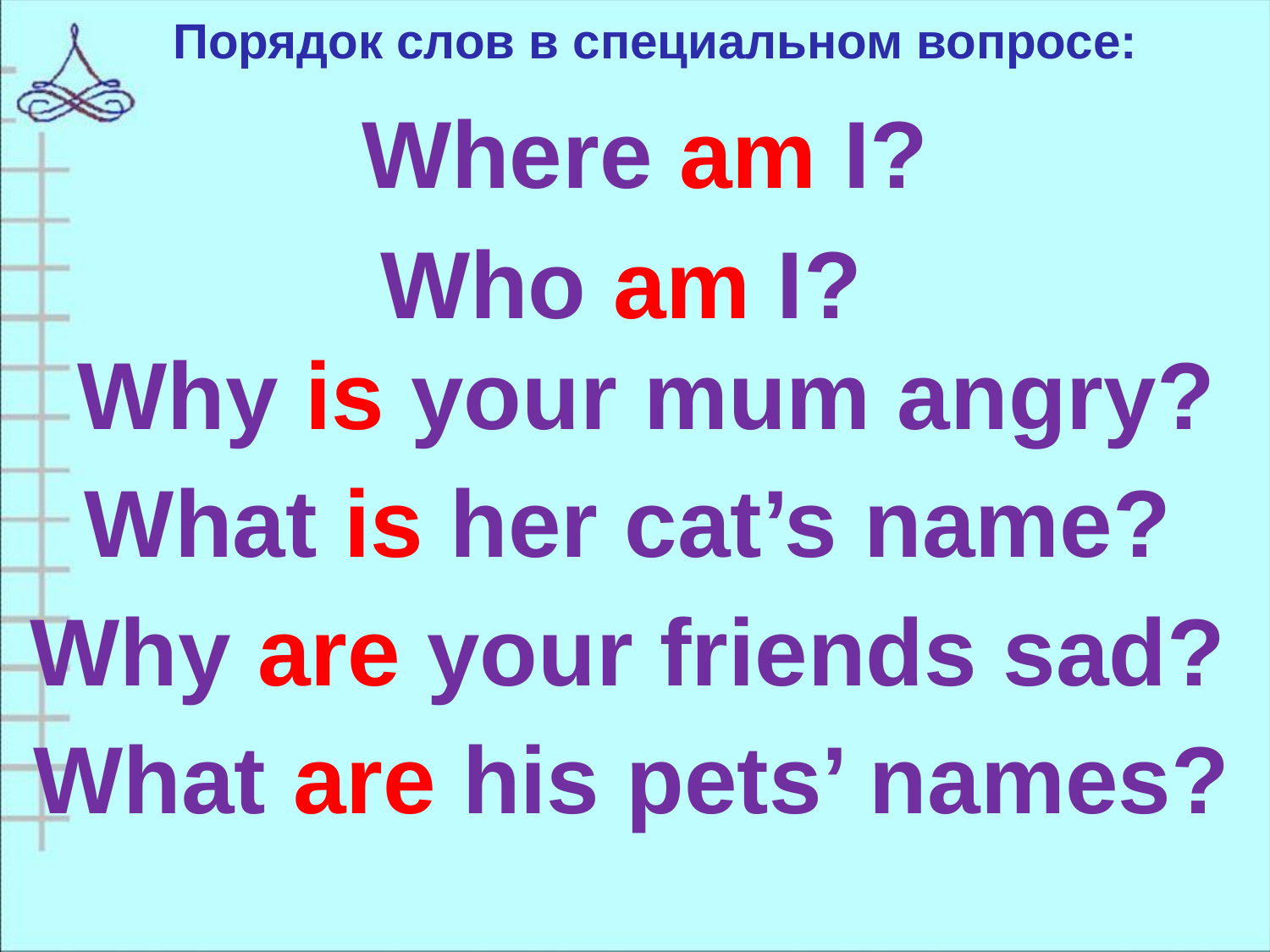

Порядок слов в специальном вопросе:
Where am I?
Who am I?
Why is your mum angry?
What is her cat’s name?
Why are your friends sad?
What are his pets’ names?